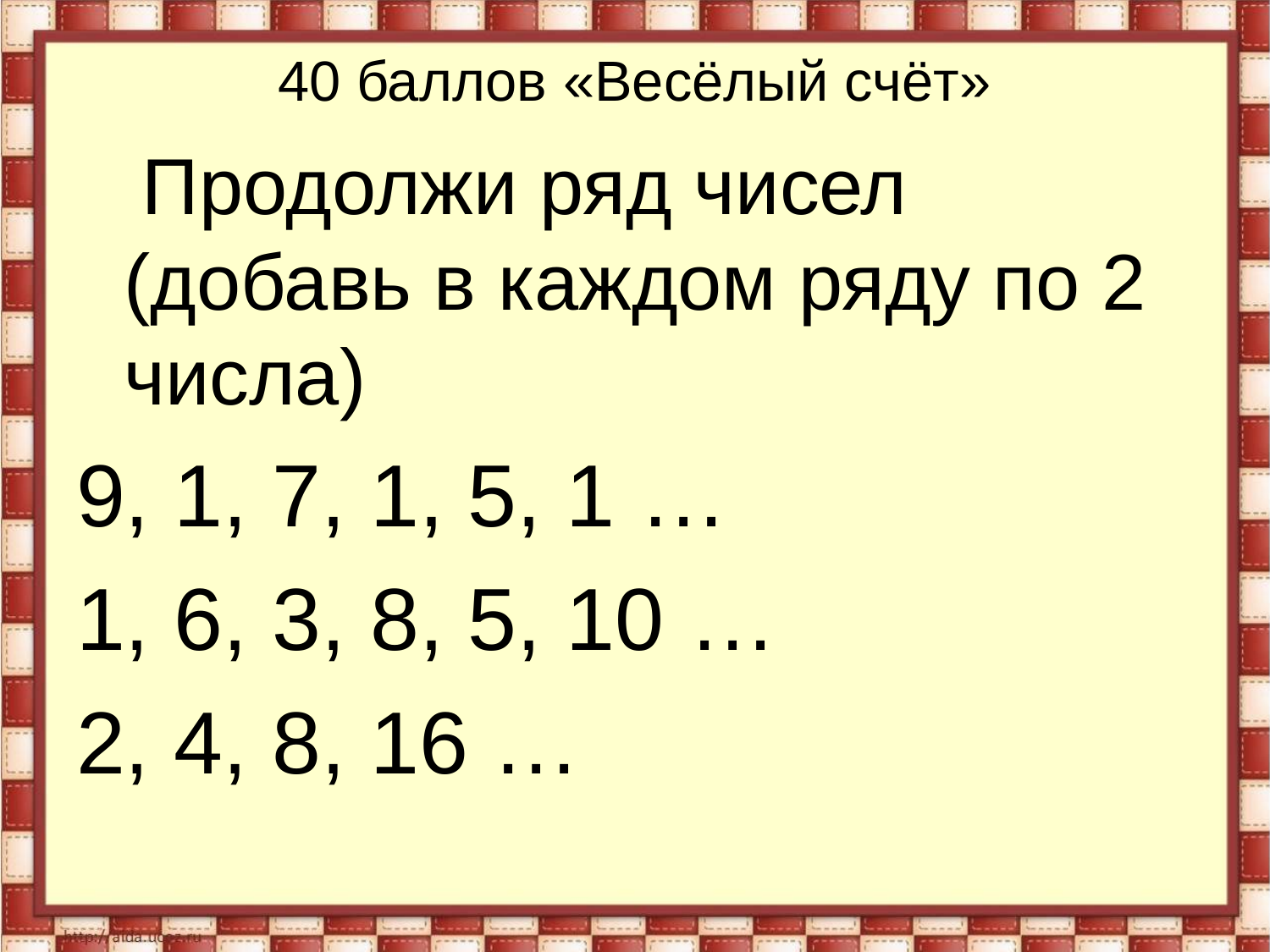

# 40 баллов «Весёлый счёт»
   Продолжи ряд чисел (добавь в каждом ряду по 2 числа)
9, 1, 7, 1, 5, 1 …
1, 6, 3, 8, 5, 10 …
2, 4, 8, 16 …